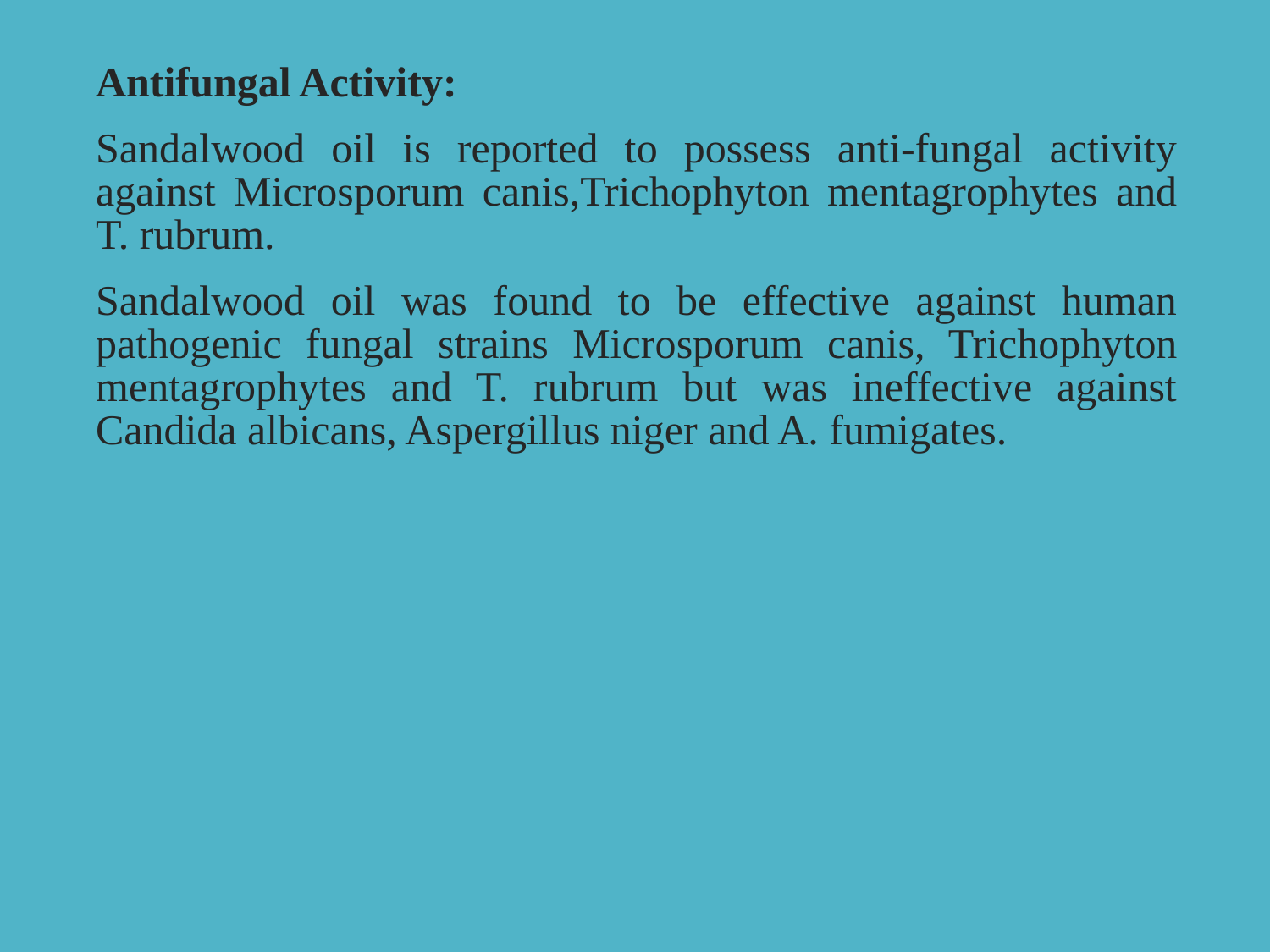

Antifungal Activity:
Sandalwood oil is reported to possess anti-fungal activity against Microsporum canis,Trichophyton mentagrophytes and T. rubrum.
Sandalwood oil was found to be effective against human pathogenic fungal strains Microsporum canis, Trichophyton mentagrophytes and T. rubrum but was ineffective against Candida albicans, Aspergillus niger and A. fumigates.

16